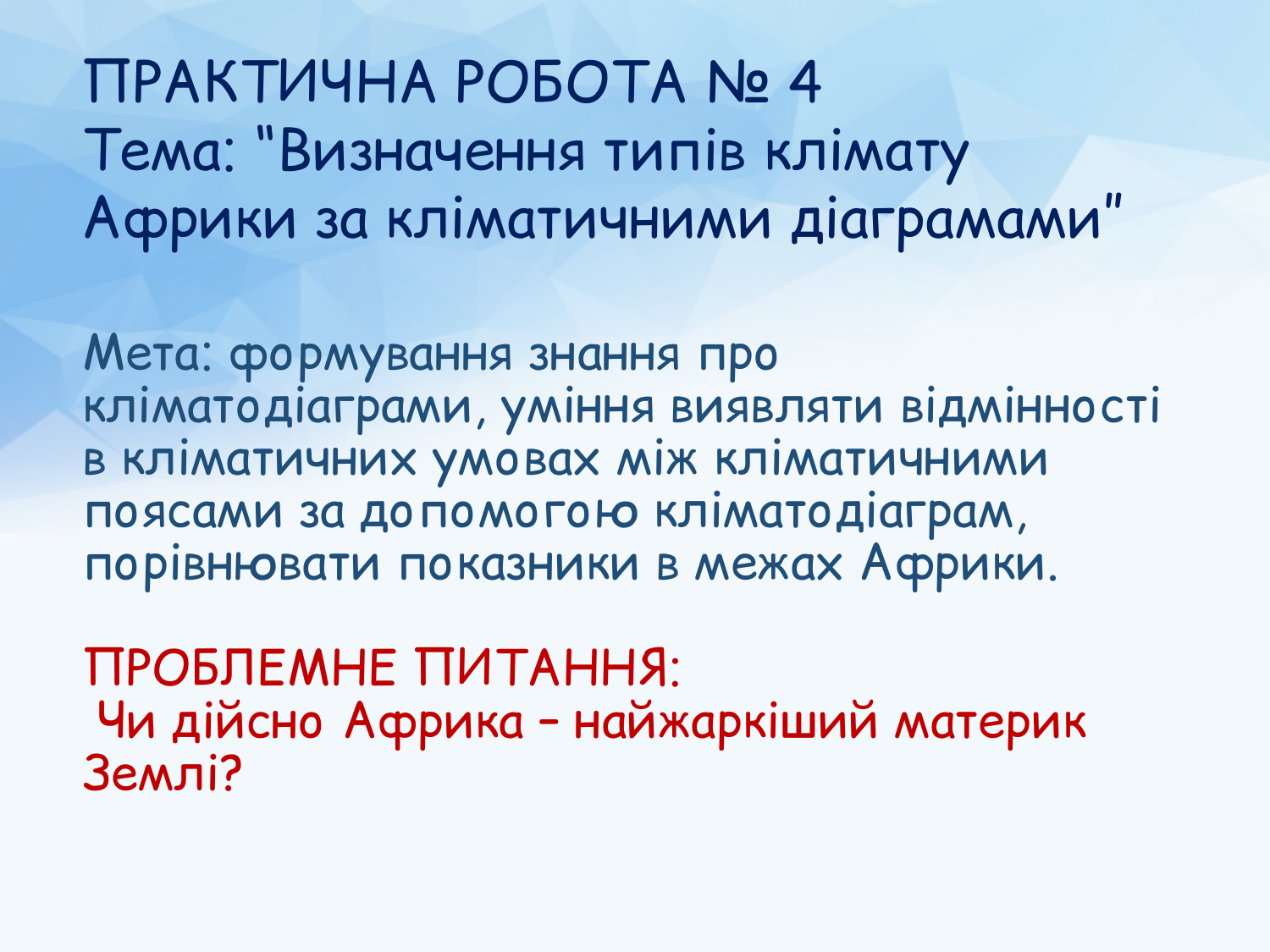

ПРАКТИЧНА РОБОТА № 4
Тема: “Визначення типів клімату Африки за кліматичними діаграмами”
# Мета: формування знання про кліматодіаграми, уміння виявляти відмінності в кліматичних умовах між кліматичними поясами за допомогою кліматодіаграм, порівнювати показники в межах Африки. ПРОБЛЕМНЕ ПИТАННЯ: Чи дійсно Африка – найжаркіший материк Землі?